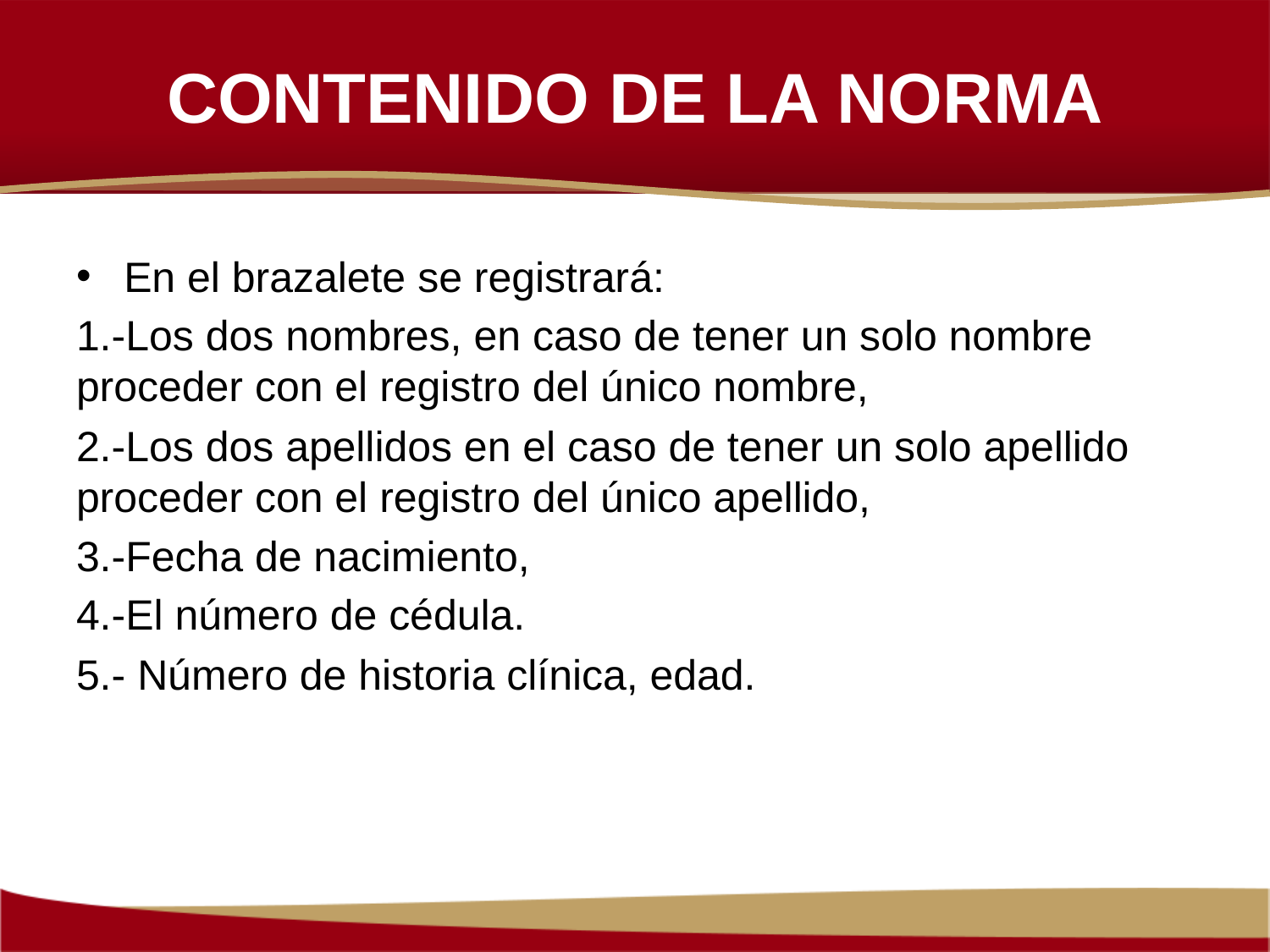

# CONTENIDO DE LA NORMA
En el brazalete se registrará:
1.-Los dos nombres, en caso de tener un solo nombre proceder con el registro del único nombre,
2.-Los dos apellidos en el caso de tener un solo apellido proceder con el registro del único apellido,
3.-Fecha de nacimiento,
4.-El número de cédula.
5.- Número de historia clínica, edad.